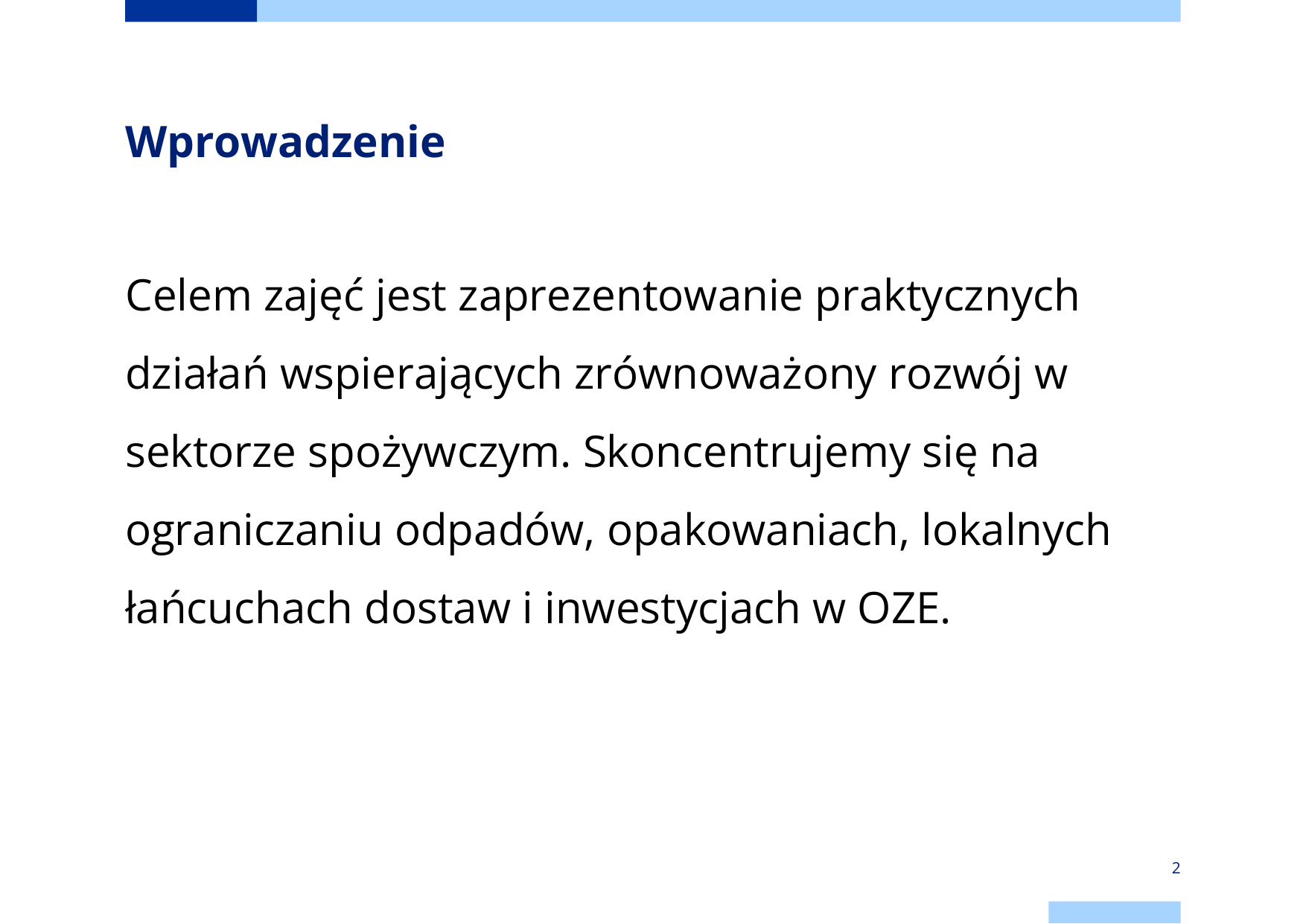

# Wprowadzenie
Celem zajęć jest zaprezentowanie praktycznych działań wspierających zrównoważony rozwój w sektorze spożywczym. Skoncentrujemy się na ograniczaniu odpadów, opakowaniach, lokalnych łańcuchach dostaw i inwestycjach w OZE.
2